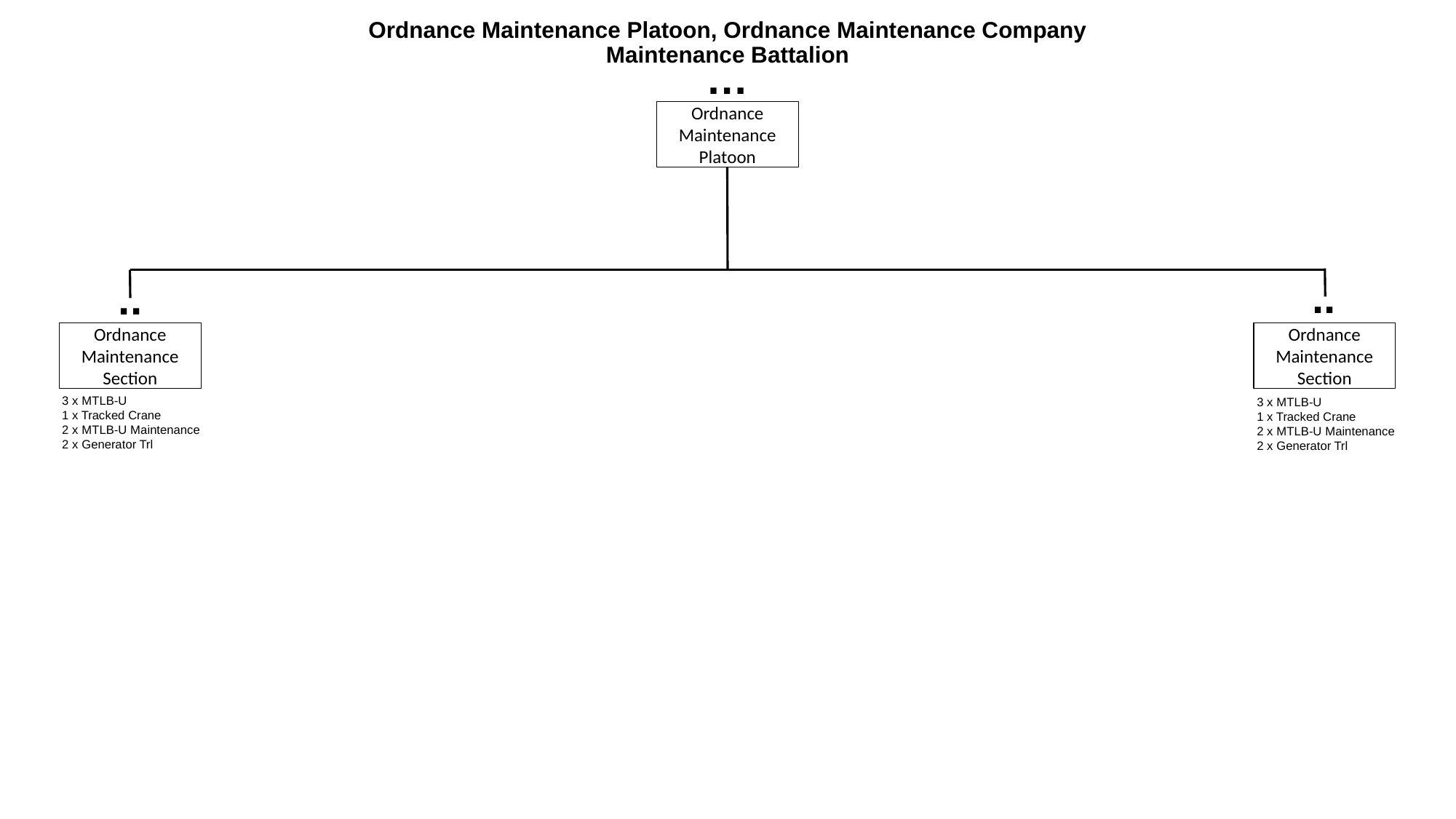

# Ordnance Maintenance Platoon, Ordnance Maintenance Company Maintenance Battalion
…
Ordnance Maintenance
Platoon
..
..
Ordnance Maintenance Section
Ordnance Maintenance Section
3 x MTLB-U
1 x Tracked Crane
2 x MTLB-U Maintenance
2 x Generator Trl
3 x MTLB-U
1 x Tracked Crane
2 x MTLB-U Maintenance
2 x Generator Trl